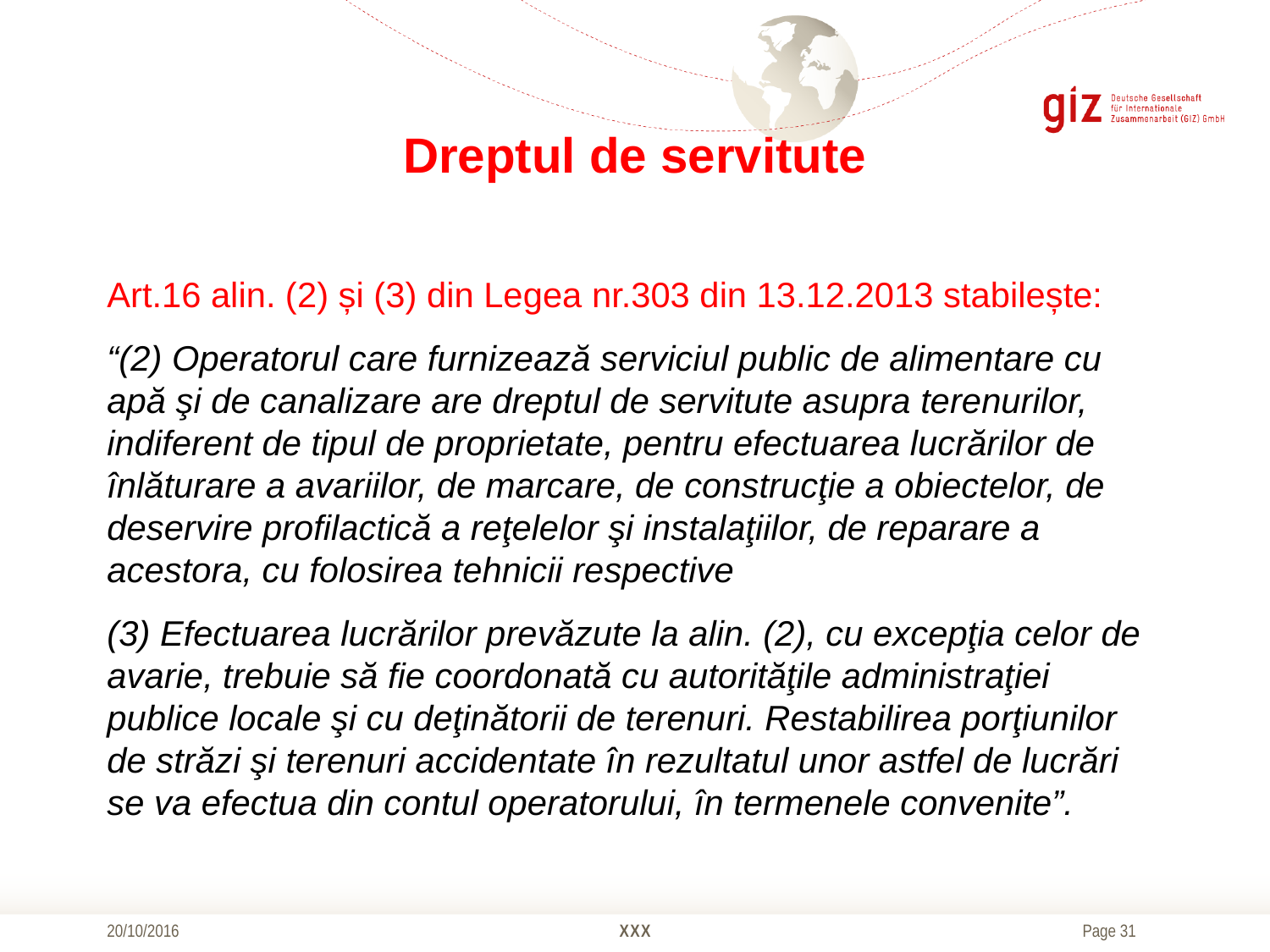

# Dreptul de servitute

Art.16 alin. (2) și (3) din Legea nr.303 din 13.12.2013 stabilește:
“(2) Operatorul care furnizează serviciul public de alimentare cu apă şi de canalizare are dreptul de servitute asupra terenurilor, indiferent de tipul de proprietate, pentru efectuarea lucrărilor de înlăturare a avariilor, de marcare, de construcţie a obiectelor, de deservire profilactică a reţelelor şi instalaţiilor, de reparare a acestora, cu folosirea tehnicii respective
(3) Efectuarea lucrărilor prevăzute la alin. (2), cu excepţia celor de avarie, trebuie să fie coordonată cu autorităţile administraţiei publice locale şi cu deţinătorii de terenuri. Restabilirea porţiunilor de străzi şi terenuri accidentate în rezultatul unor astfel de lucrări se va efectua din contul operatorului, în termenele convenite”.

20/10/2016
XXX